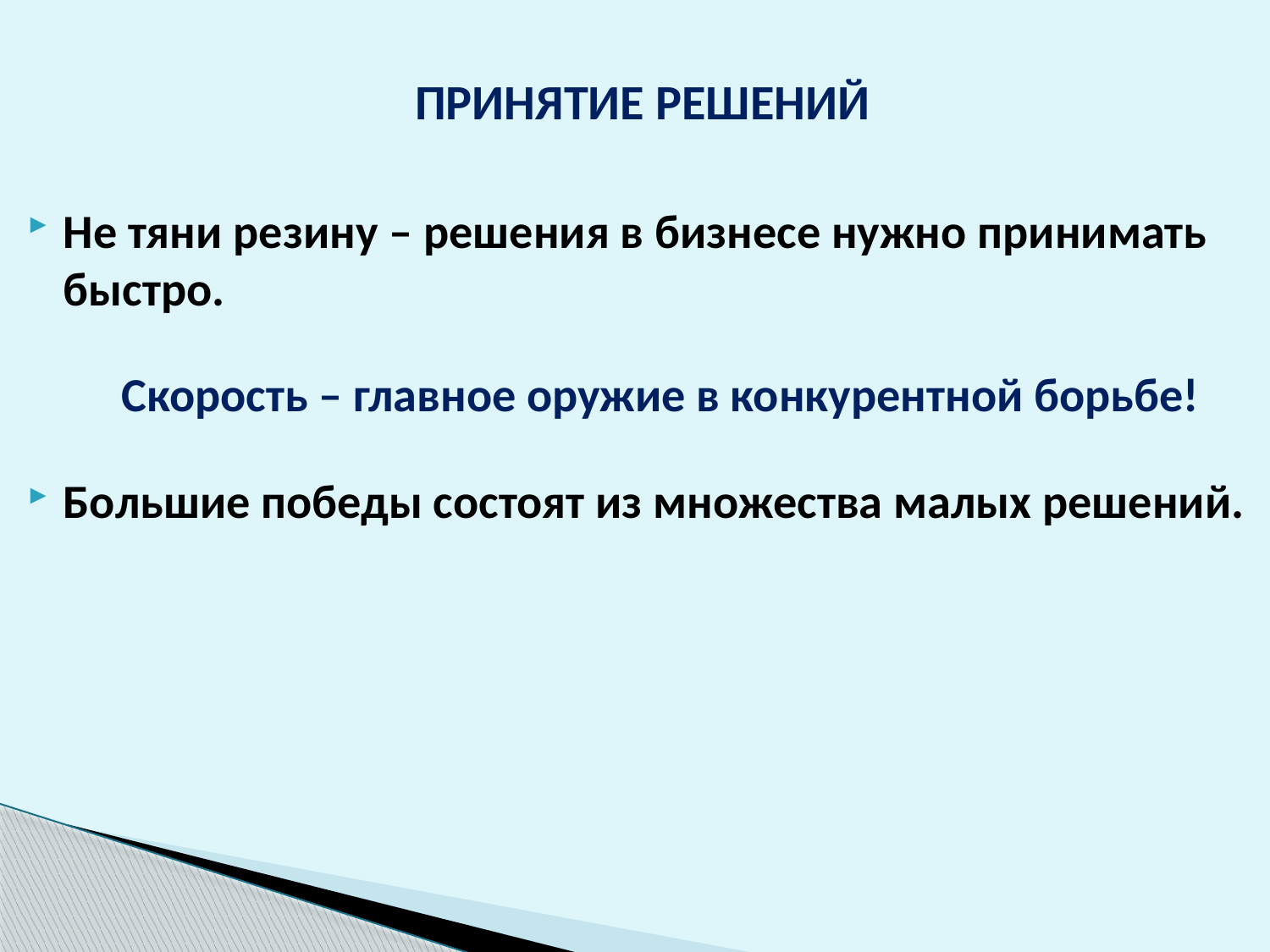

ПРИНЯТИЕ РЕШЕНИЙ

Не тяни резину – решения в бизнесе нужно принимать быстро.

	Скорость – главное оружие в конкурентной борьбе!

Большие победы состоят из множества малых решений.